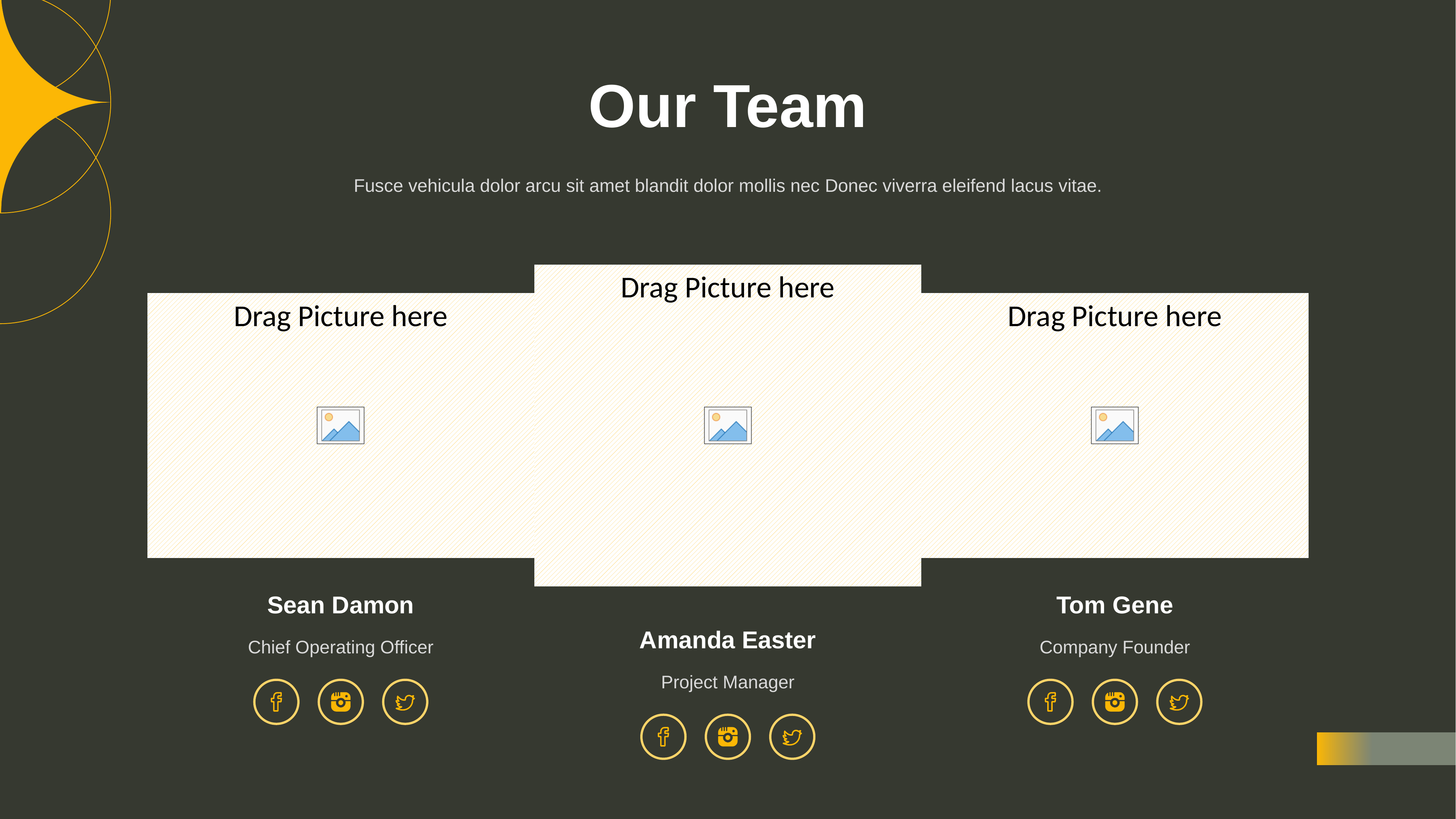

Our Team
Fusce vehicula dolor arcu sit amet blandit dolor mollis nec Donec viverra eleifend lacus vitae.

Sean Damon
Tom Gene
Amanda Easter
Chief Operating Officer
Company Founder
Project Manager